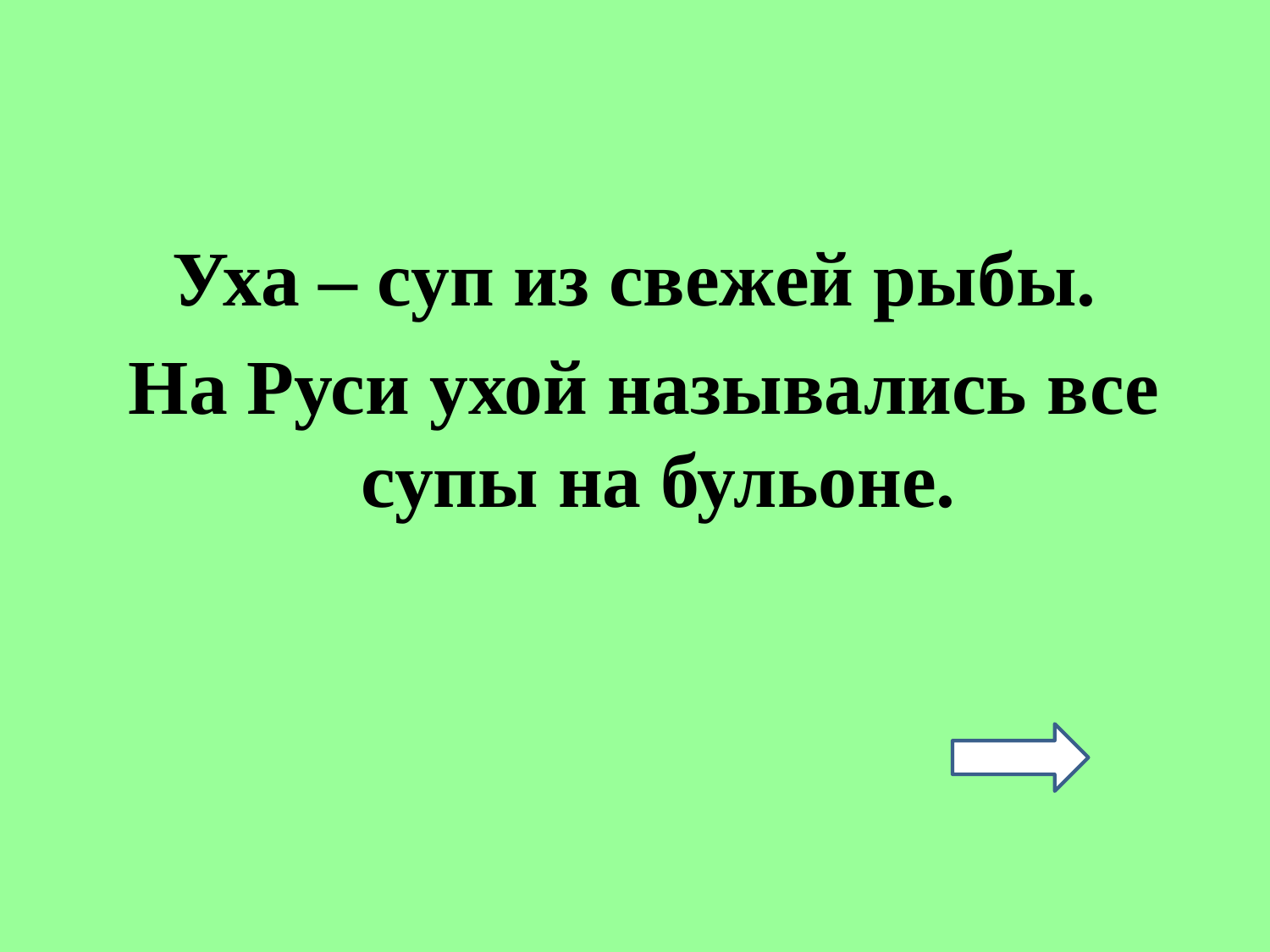

#
Уха – суп из свежей рыбы.
 На Руси ухой назывались все супы на бульоне.